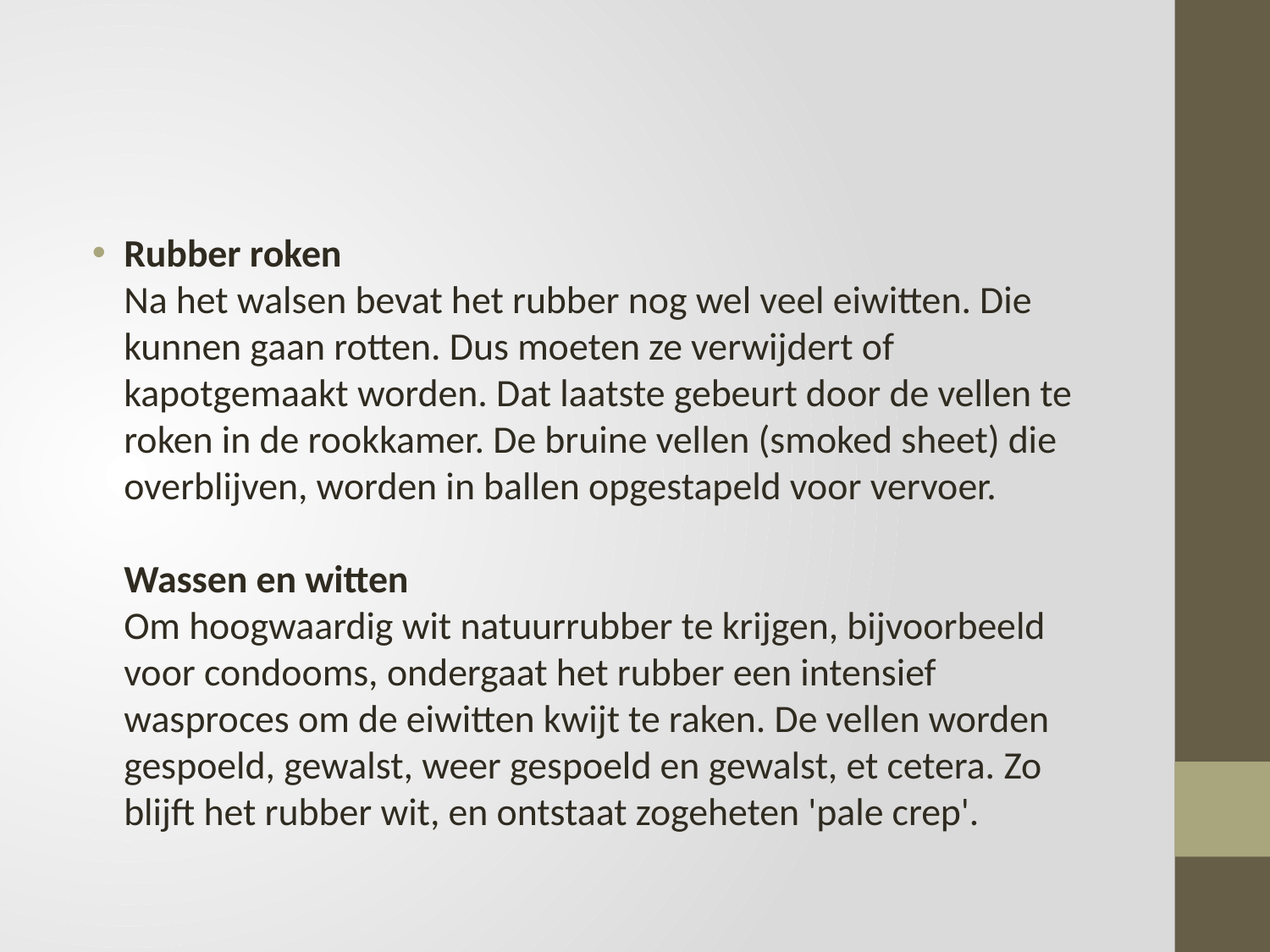

#
Rubber roken
Na het walsen bevat het rubber nog wel veel eiwitten. Die kunnen gaan rotten. Dus moeten ze verwijdert of kapotgemaakt worden. Dat laatste gebeurt door de vellen te roken in de rookkamer. De bruine vellen (smoked sheet) die overblijven, worden in ballen opgestapeld voor vervoer.
Wassen en witten
Om hoogwaardig wit natuurrubber te krijgen, bijvoorbeeld voor condooms, ondergaat het rubber een intensief wasproces om de eiwitten kwijt te raken. De vellen worden gespoeld, gewalst, weer gespoeld en gewalst, et cetera. Zo blijft het rubber wit, en ontstaat zogeheten 'pale crep'.